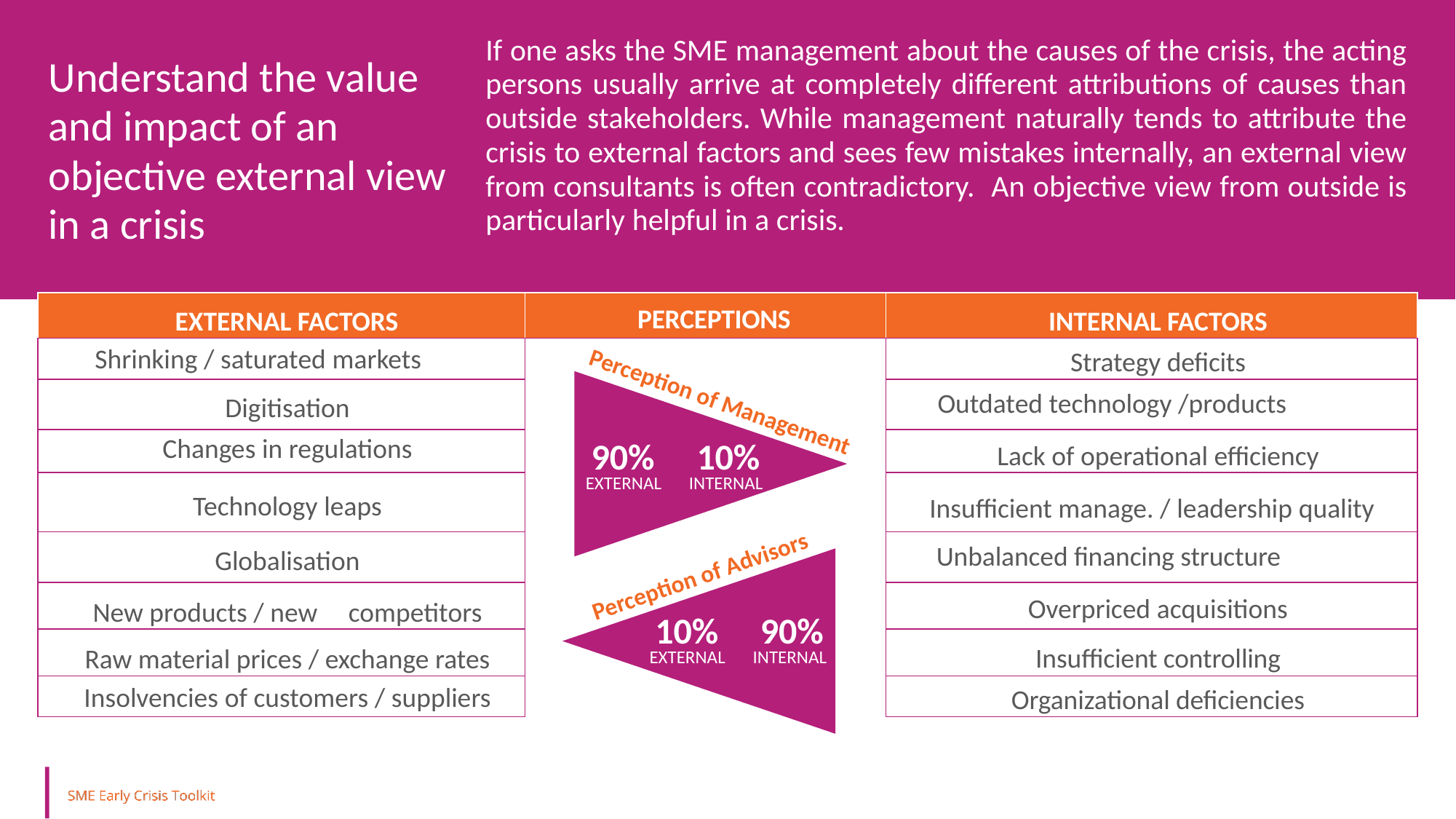

If one asks the SME management about the causes of the crisis, the acting persons usually arrive at completely different attributions of causes than outside stakeholders. While management naturally tends to attribute the crisis to external factors and sees few mistakes internally, an external view from consultants is often contradictory.  An objective view from outside is particularly helpful in a crisis.

Understand the value and impact of an objective external view in a crisis
| EXTERNAL FACTORS | PERCEPTIONS | INTERNAL FACTORS |
| --- | --- | --- |
| Shrinking / saturated markets |  | Strategy deficits |
| Digitisation |  | Outdated technology /products |
| Changes in regulations |  | Lack of operational efficiency |
| Technology leaps |  | Insufficient manage. / leadership quality |
| Globalisation |  | Unbalanced financing structure |
| New products / new competitors |  | Overpriced acquisitions |
| Raw material prices / exchange rates |  | Insufficient controlling |
| Insolvencies of customers / suppliers |  | Organizational deficiencies |

90%
10%
EXTERNAL
INTERNAL
Perception of Management

10%
90%
EXTERNAL
INTERNAL
Perception of Advisors